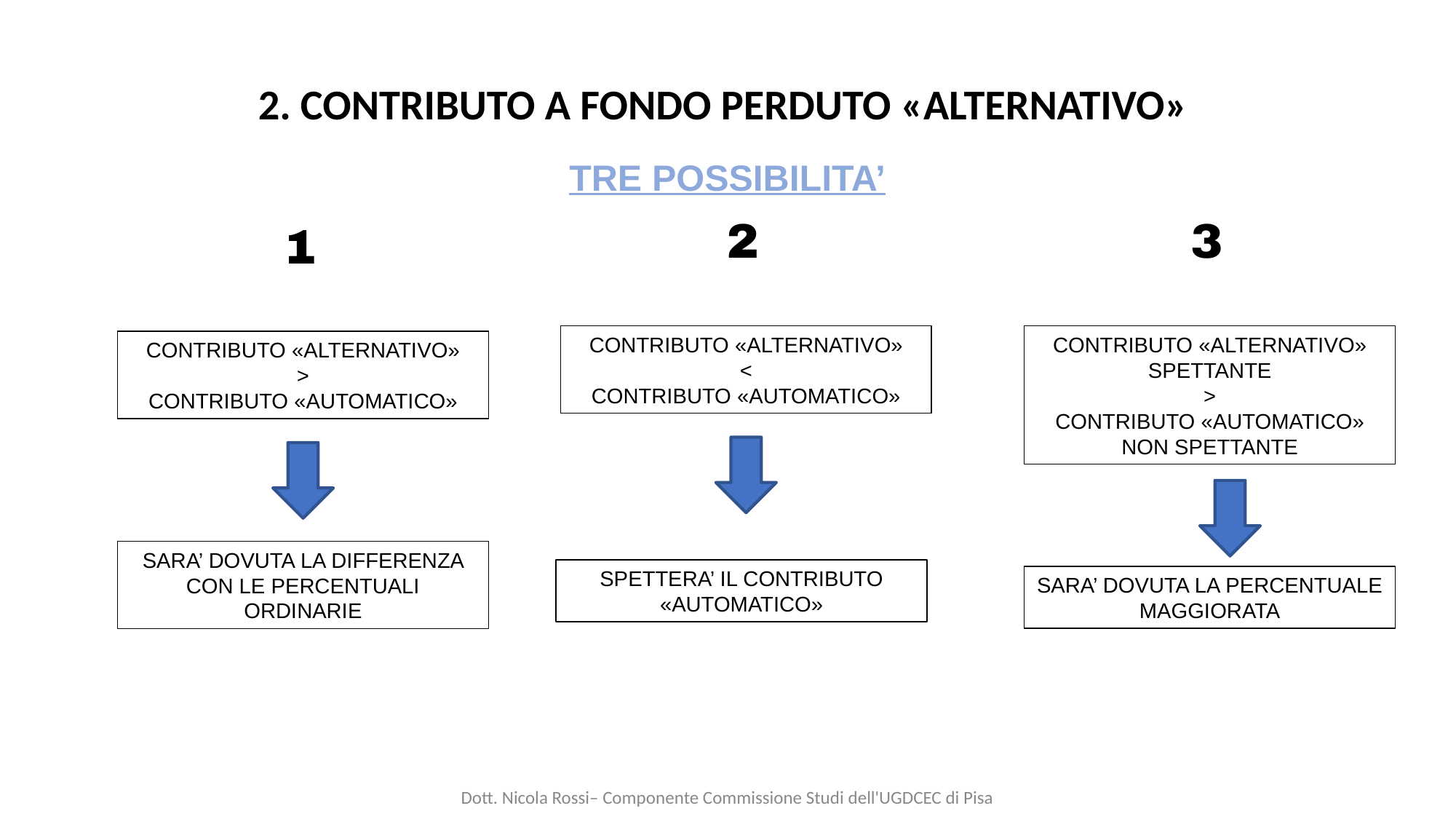

2. CONTRIBUTO A FONDO PERDUTO «ALTERNATIVO»
TRE POSSIBILITA’
2
3
1
CONTRIBUTO «ALTERNATIVO»
<
CONTRIBUTO «AUTOMATICO»
CONTRIBUTO «ALTERNATIVO» SPETTANTE
>
CONTRIBUTO «AUTOMATICO» NON SPETTANTE
CONTRIBUTO «ALTERNATIVO»
>
CONTRIBUTO «AUTOMATICO»

SARA’ DOVUTA LA DIFFERENZA CON LE PERCENTUALI ORDINARIE
SPETTERA’ IL CONTRIBUTO «AUTOMATICO»
SARA’ DOVUTA LA PERCENTUALE MAGGIORATA
Dott. Nicola Rossi– Componente Commissione Studi dell'UGDCEC di Pisa